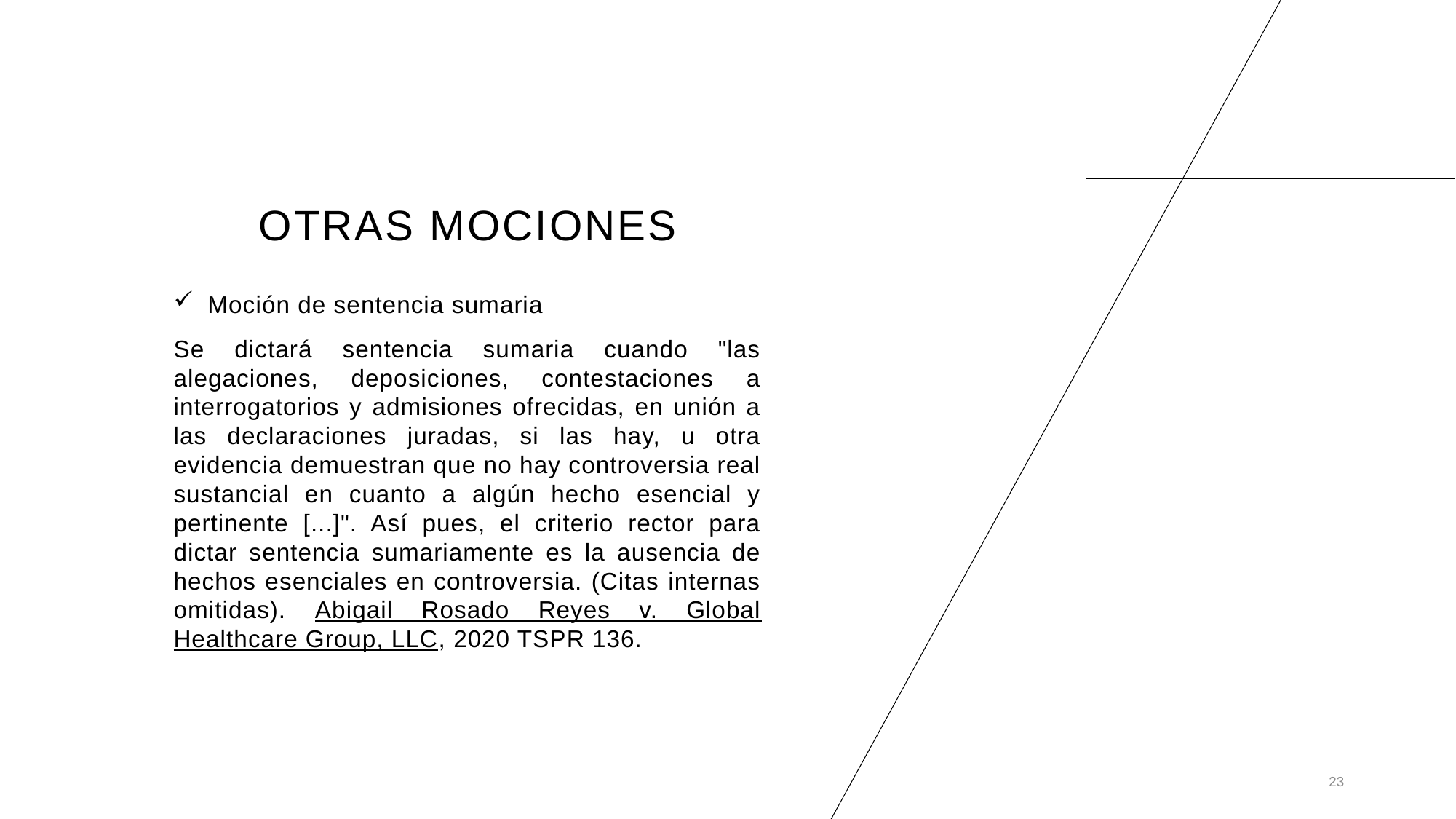

# Otras mociones
Moción de sentencia sumaria
Se dictará sentencia sumaria cuando "las alegaciones, deposiciones, contestaciones a interrogatorios y admisiones ofrecidas, en unión a las declaraciones juradas, si las hay, u otra evidencia demuestran que no hay controversia real sustancial en cuanto a algún hecho esencial y pertinente [...]". Así pues, el criterio rector para dictar sentencia sumariamente es la ausencia de hechos esenciales en controversia. (Citas internas omitidas). Abigail Rosado Reyes v. Global Healthcare Group, LLC, 2020 TSPR 136.

23